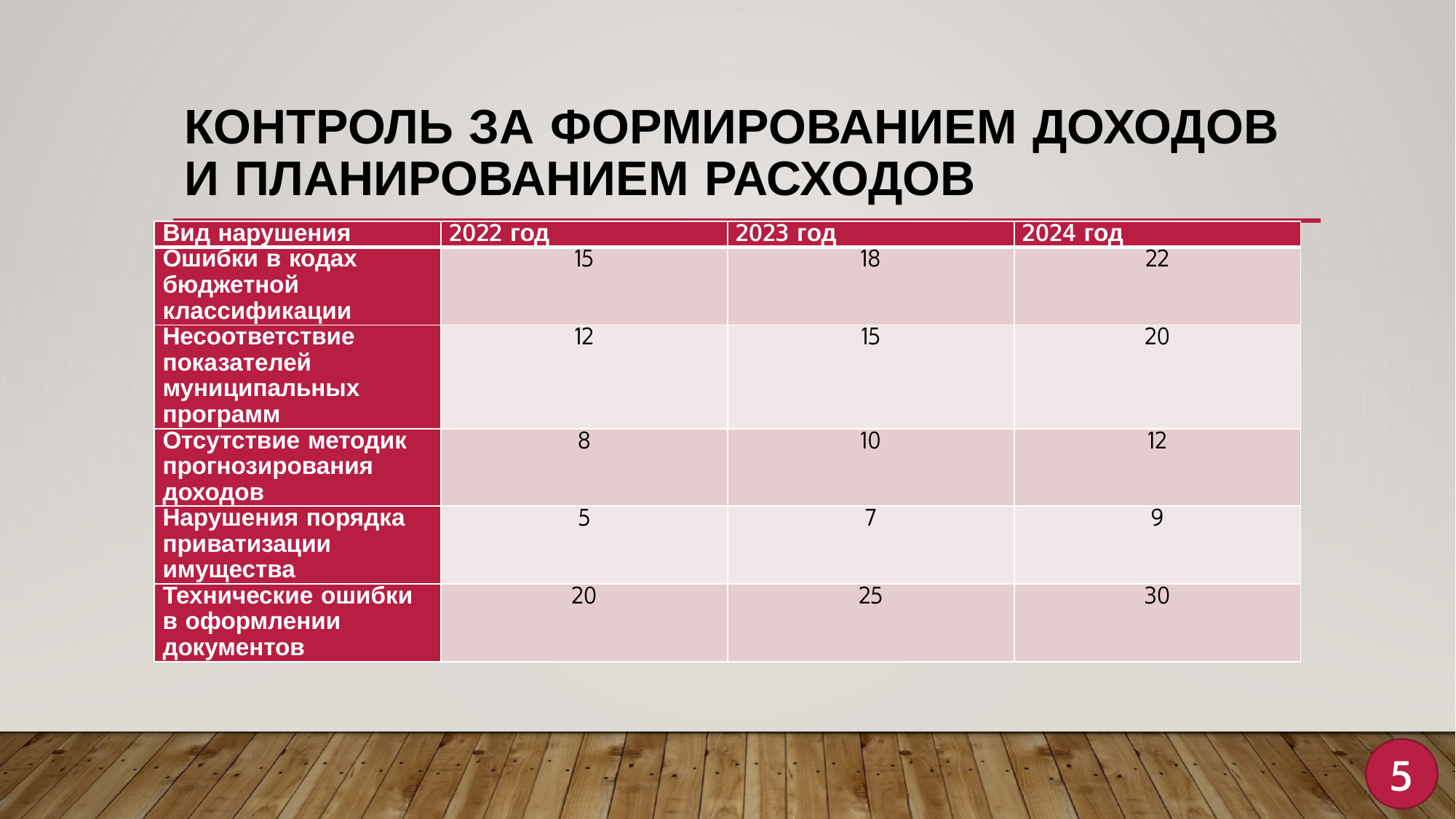

# Контроль за формированием доходов и планированием расходов
| Вид нарушения | 2022 год | 2023 год | 2024 год |
| --- | --- | --- | --- |
| Ошибки в кодах бюджетной классификации | 15 | 18 | 22 |
| Несоответствие показателей муниципальных программ | 12 | 15 | 20 |
| Отсутствие методик прогнозирования доходов | 8 | 10 | 12 |
| Нарушения порядка приватизации имущества | 5 | 7 | 9 |
| Технические ошибки в оформлении документов | 20 | 25 | 30 |
5